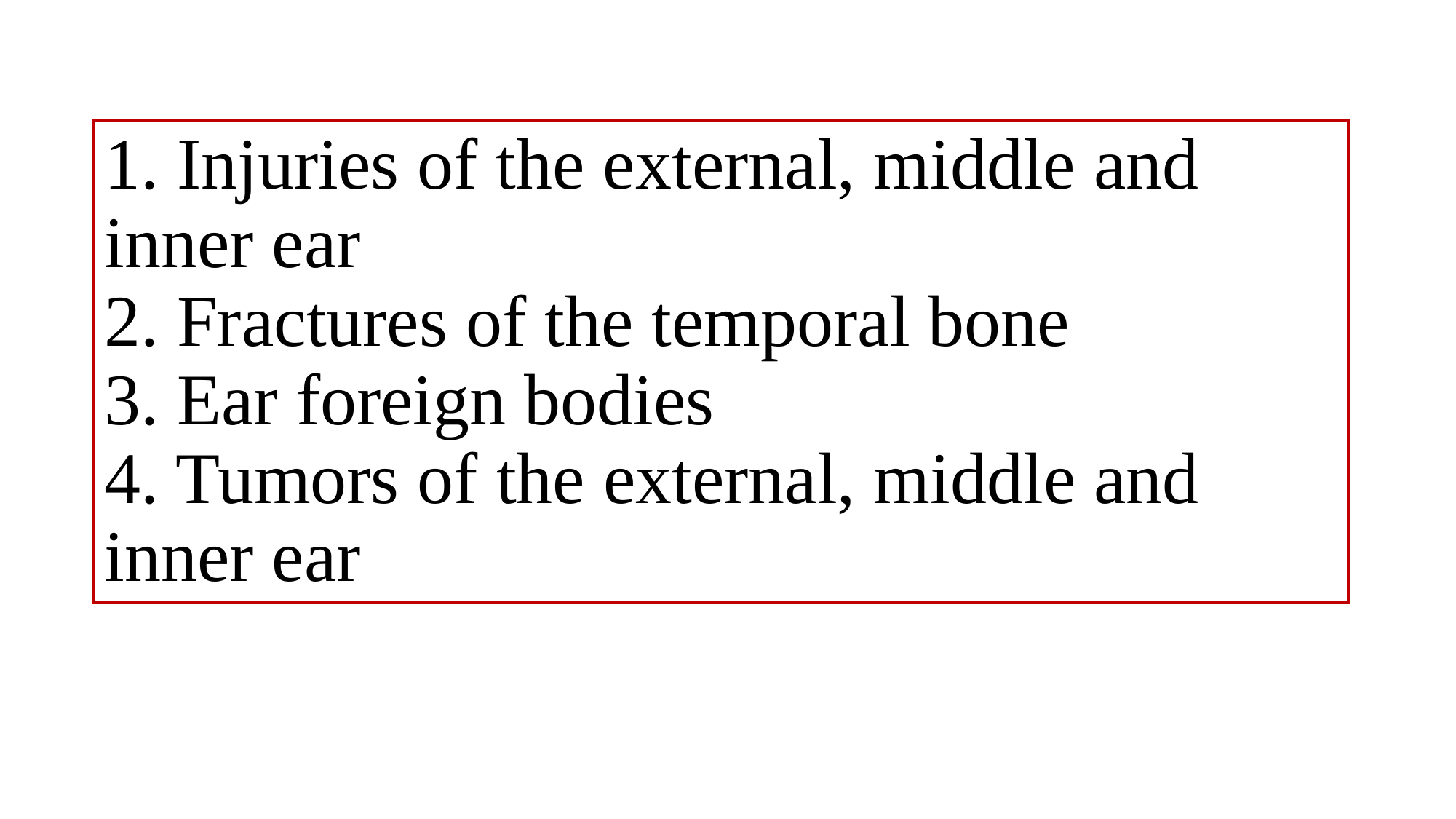

# 1. Injuries of the external, middle and inner ear 2. Fractures of the temporal bone 3. Ear foreign bodies 4. Tumors of the external, middle and inner ear